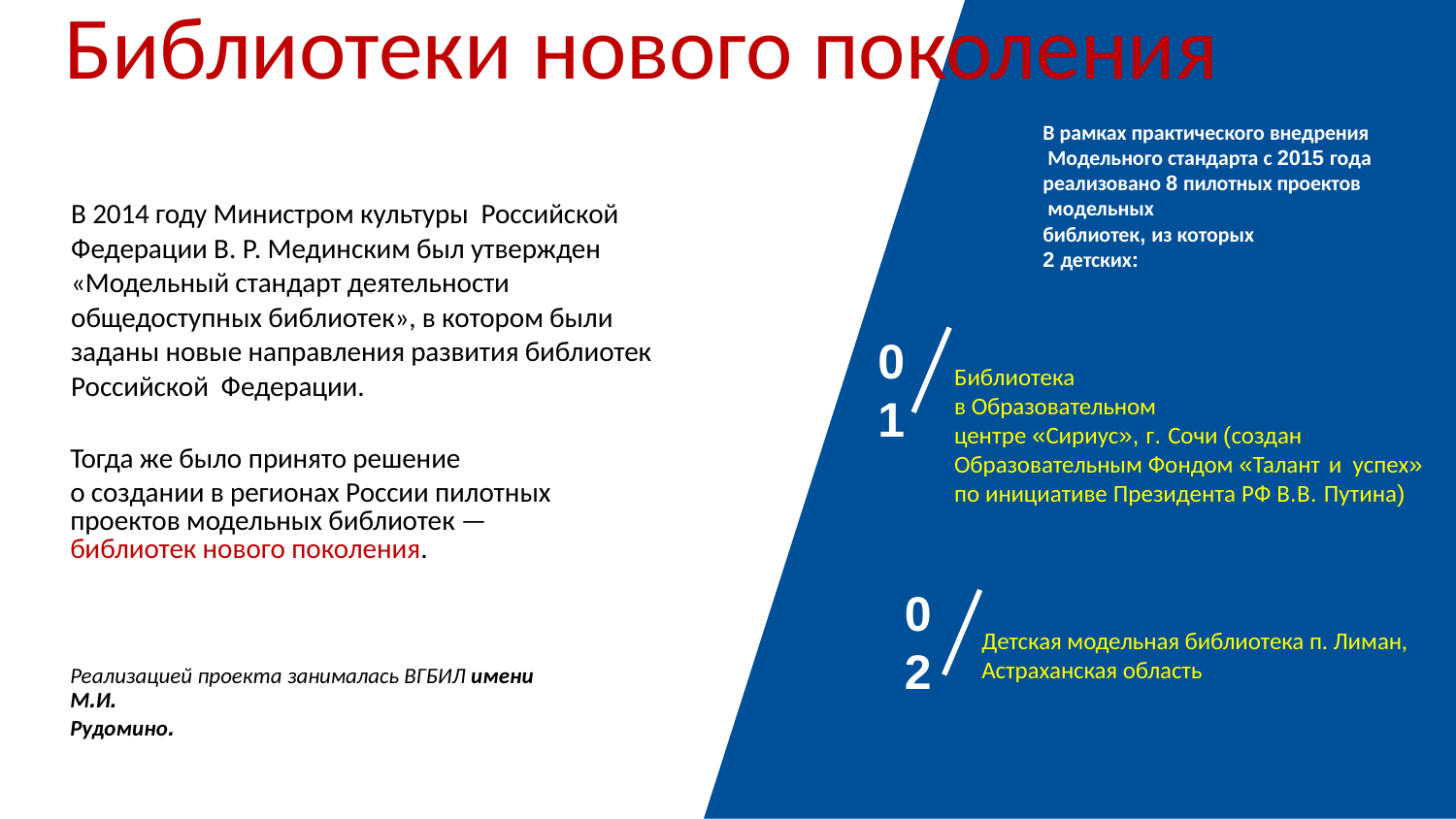

# Библиотеки нового поколения
В рамках практического внедрения  Модельного стандарта с 2015 года
реализовано 8 пилотных проектов  модельных
библиотек, из которых
2 детских:
В 2014 году Министром культуры  Российской Федерации В. Р. Мединским был утвержден «Модельный стандарт деятельности общедоступных библиотек», в котором были заданы новые направления развития библиотек Российской  Федерации.

01
Библиотека
в Образовательном
центре «Сириус», г. Сочи (создан  Образовательным Фондом «Талант  и  успех»
по инициативе Президента РФ В.В. Путина)
Тогда же было принято решение
о создании в регионах России пилотных
проектов модельных библиотек —  библиотек нового поколения.

Реализацией проекта занималась ВГБИЛ имени М.И.
Рудомино.
02

Детская модельная библиотека п. Лиман,  Астраханская область